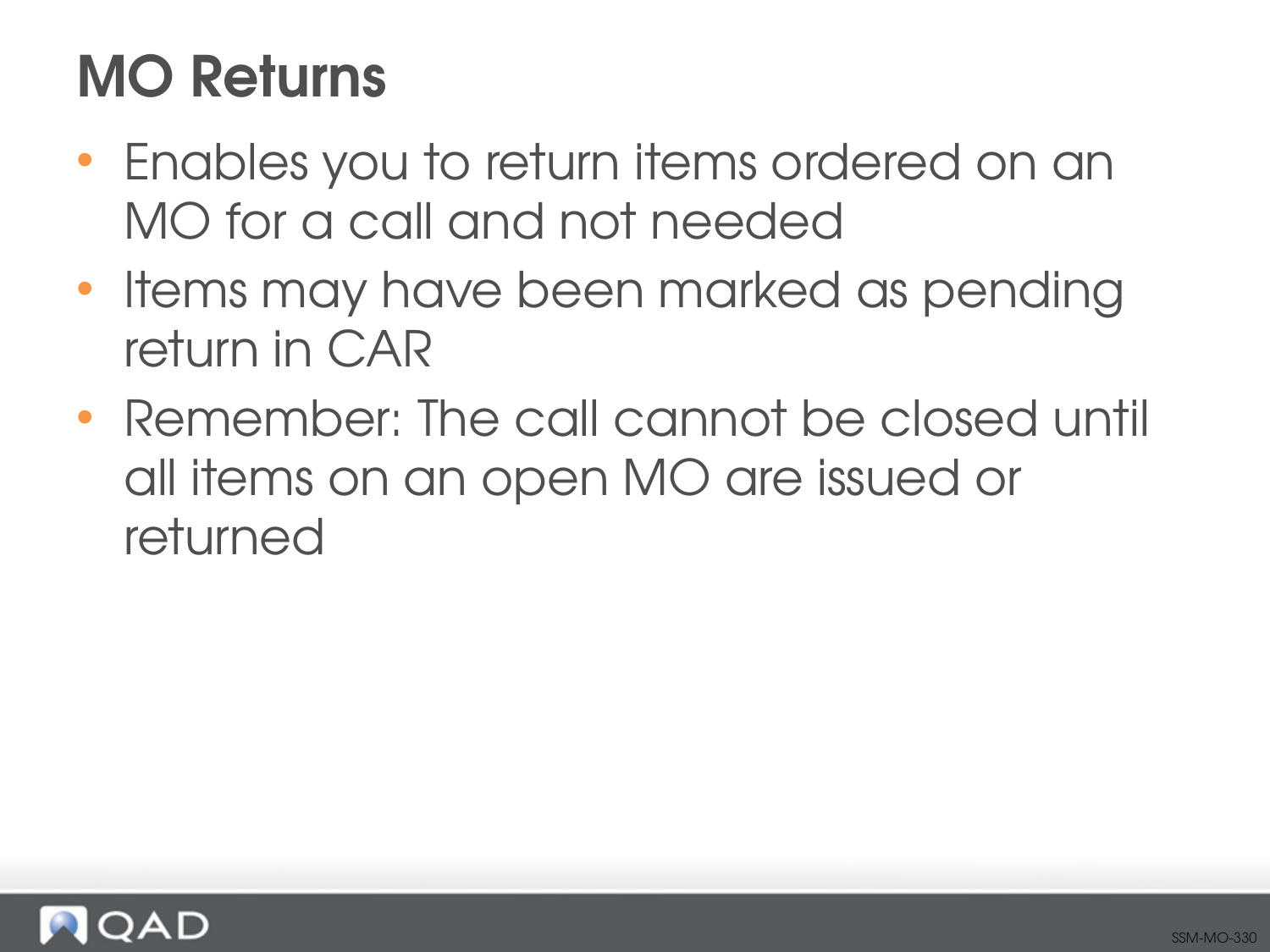

# MO Returns
Enables you to return items ordered on an MO for a call and not needed
Items may have been marked as pending return in CAR
Remember: The call cannot be closed until all items on an open MO are issued or returned

SSM-MO-330